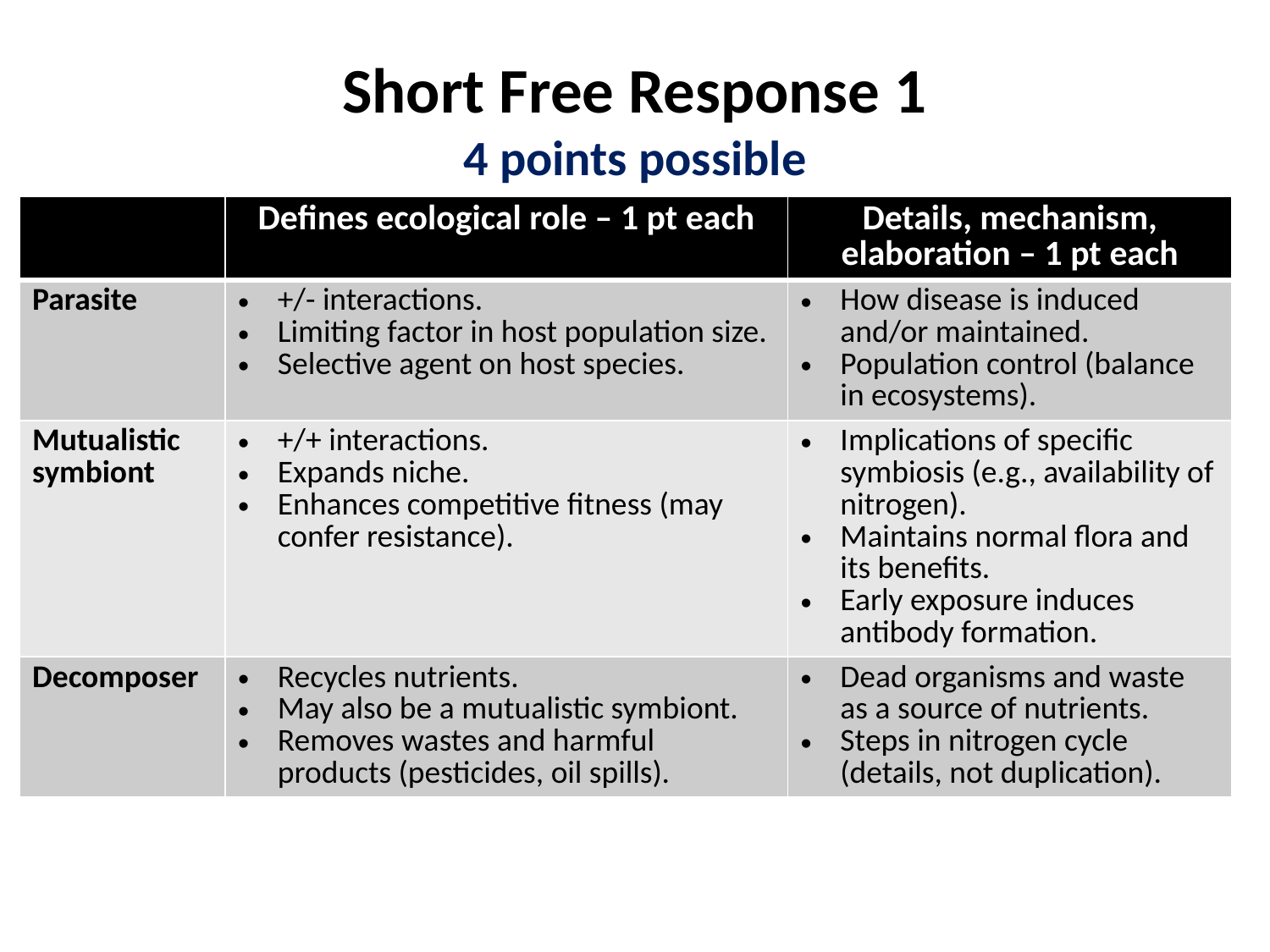

# Short Free Response 1 4 points possible
|  | Defines ecological role – 1 pt each | Details, mechanism, elaboration – 1 pt each |
| --- | --- | --- |
| Parasite | +/- interactions. Limiting factor in host population size. Selective agent on host species. | How disease is induced and/or maintained. Population control (balance in ecosystems). |
| Mutualistic symbiont | +/+ interactions. Expands niche. Enhances competitive fitness (may confer resistance). | Implications of specific symbiosis (e.g., availability of nitrogen). Maintains normal flora and its benefits. Early exposure induces antibody formation. |
| Decomposer | Recycles nutrients. May also be a mutualistic symbiont. Removes wastes and harmful products (pesticides, oil spills). | Dead organisms and waste as a source of nutrients. Steps in nitrogen cycle (details, not duplication). |